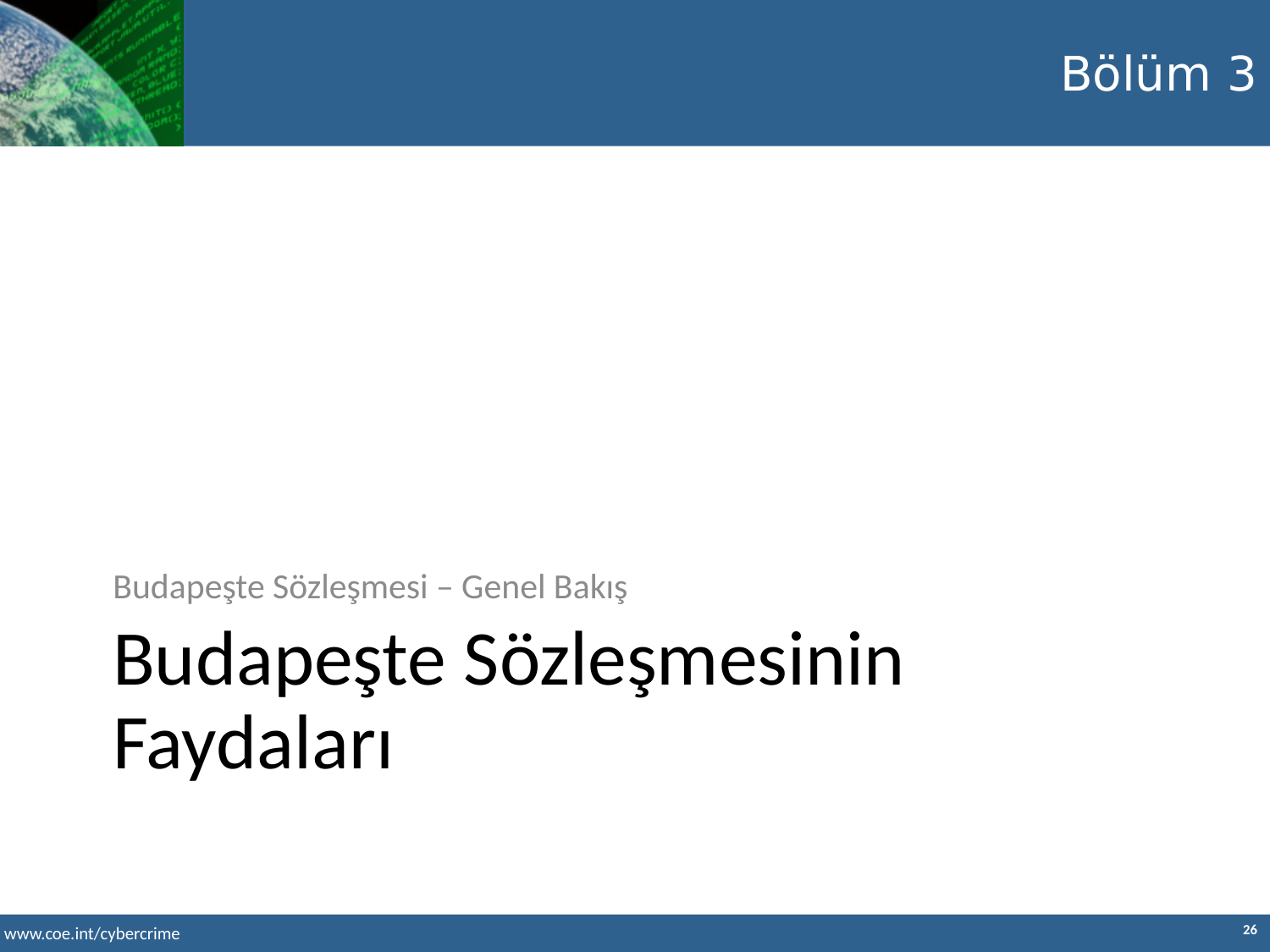

Bölüm 3

Budapeşte Sözleşmesi – Genel Bakış
Budapeşte Sözleşmesinin Faydaları
26